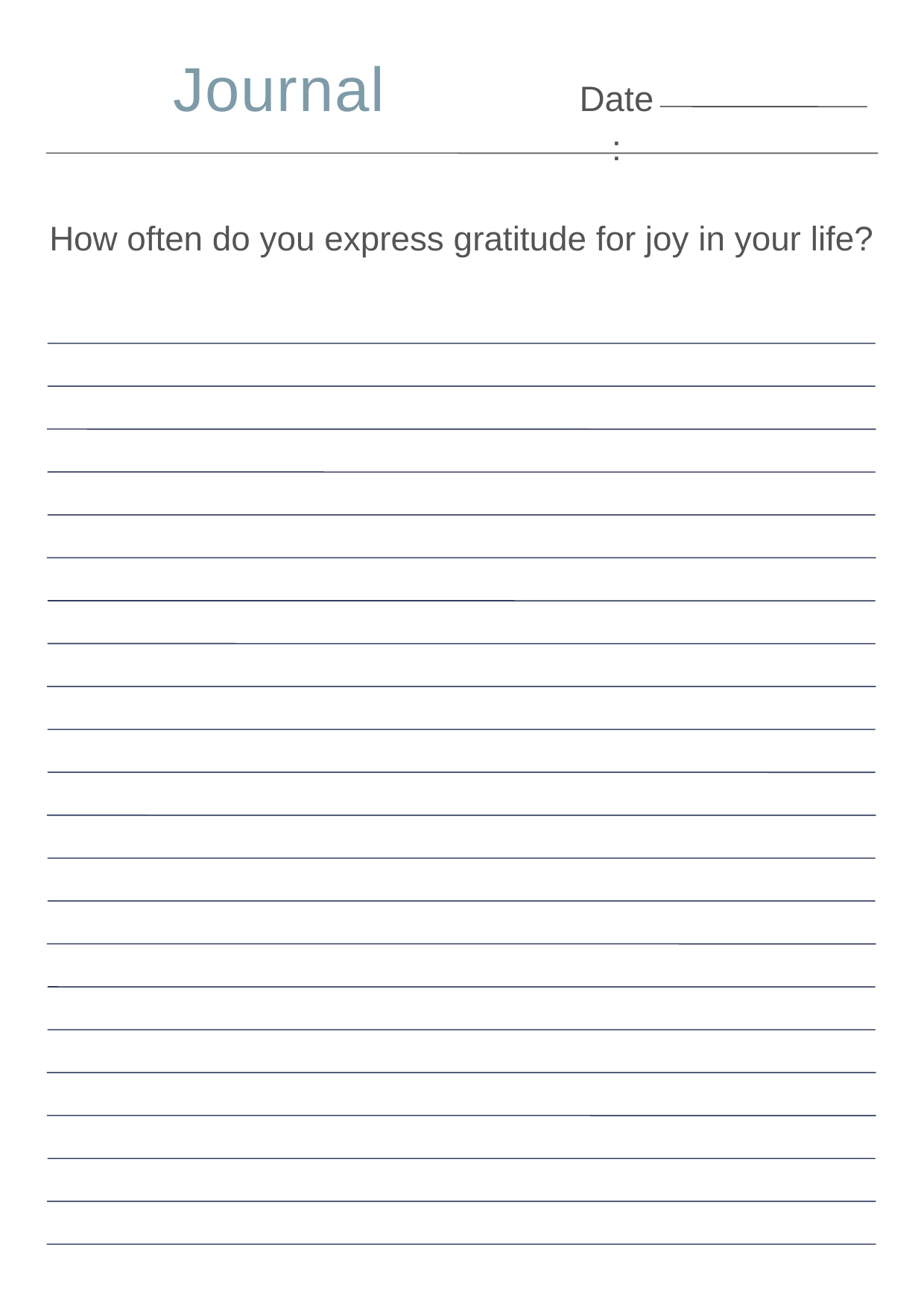

Journal
Date:

How often do you express gratitude for joy in your life?